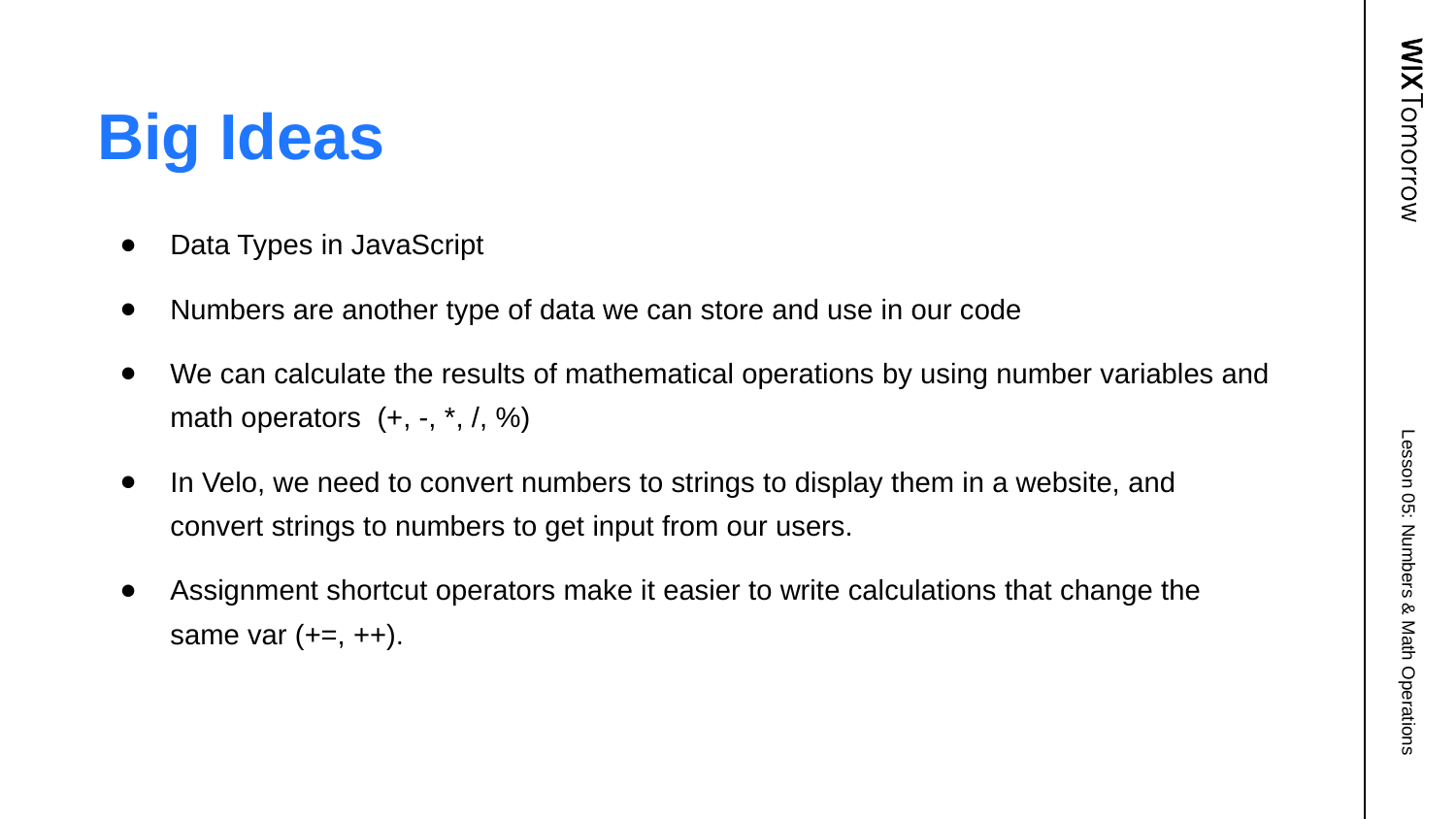

# Big Ideas
Data Types in JavaScript
Numbers are another type of data we can store and use in our code
We can calculate the results of mathematical operations by using number variables and math operators  (+, -, *, /, %)
In Velo, we need to convert numbers to strings to display them in a website, and convert strings to numbers to get input from our users.
Assignment shortcut operators make it easier to write calculations that change the same var (+=, ++).